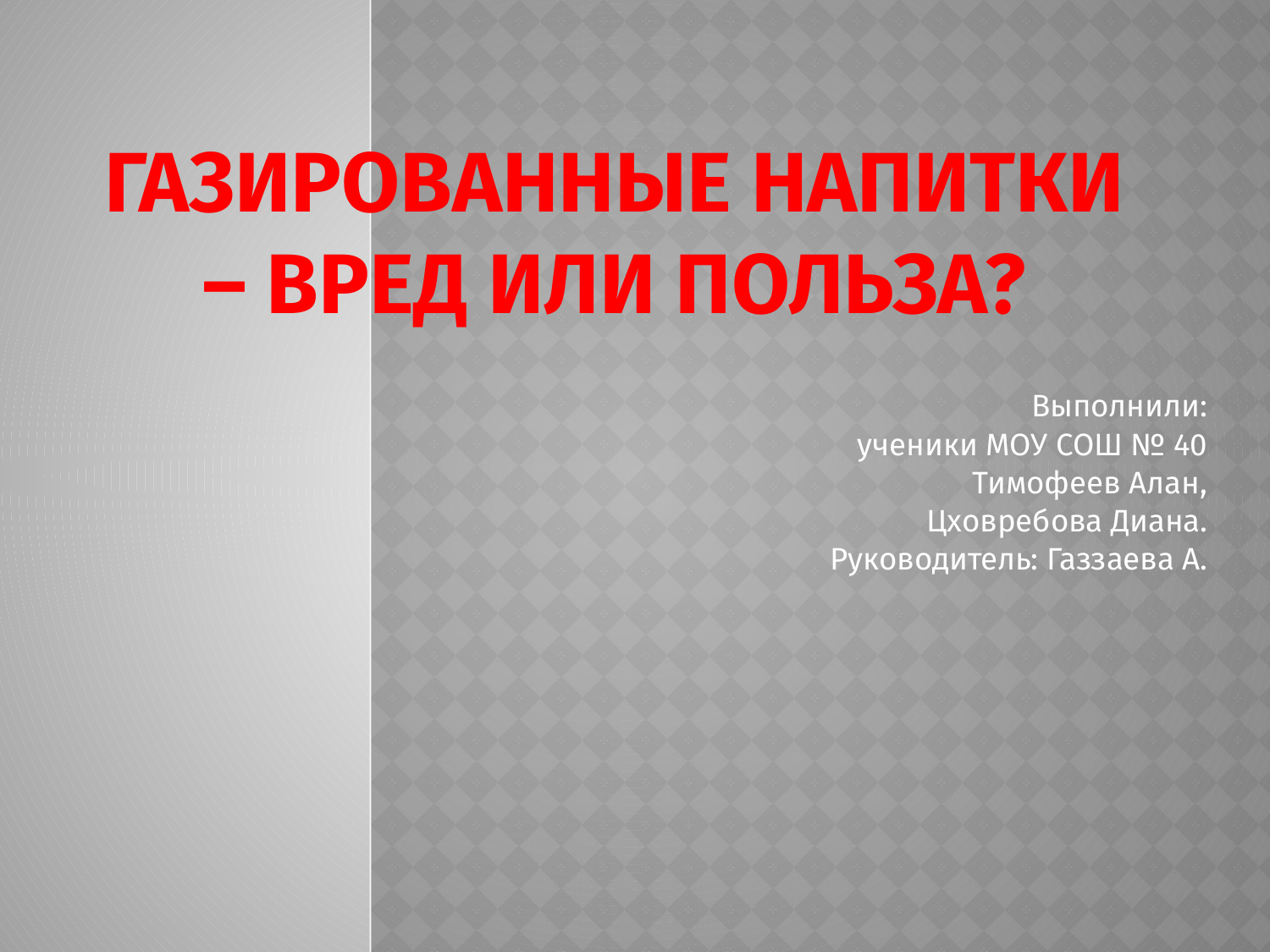

# Газированные напитки – вред или польза?
Выполнили:
ученики МОУ СОШ № 40
Тимофеев Алан,
Цховребова Диана.
Руководитель: Газзаева А.

.